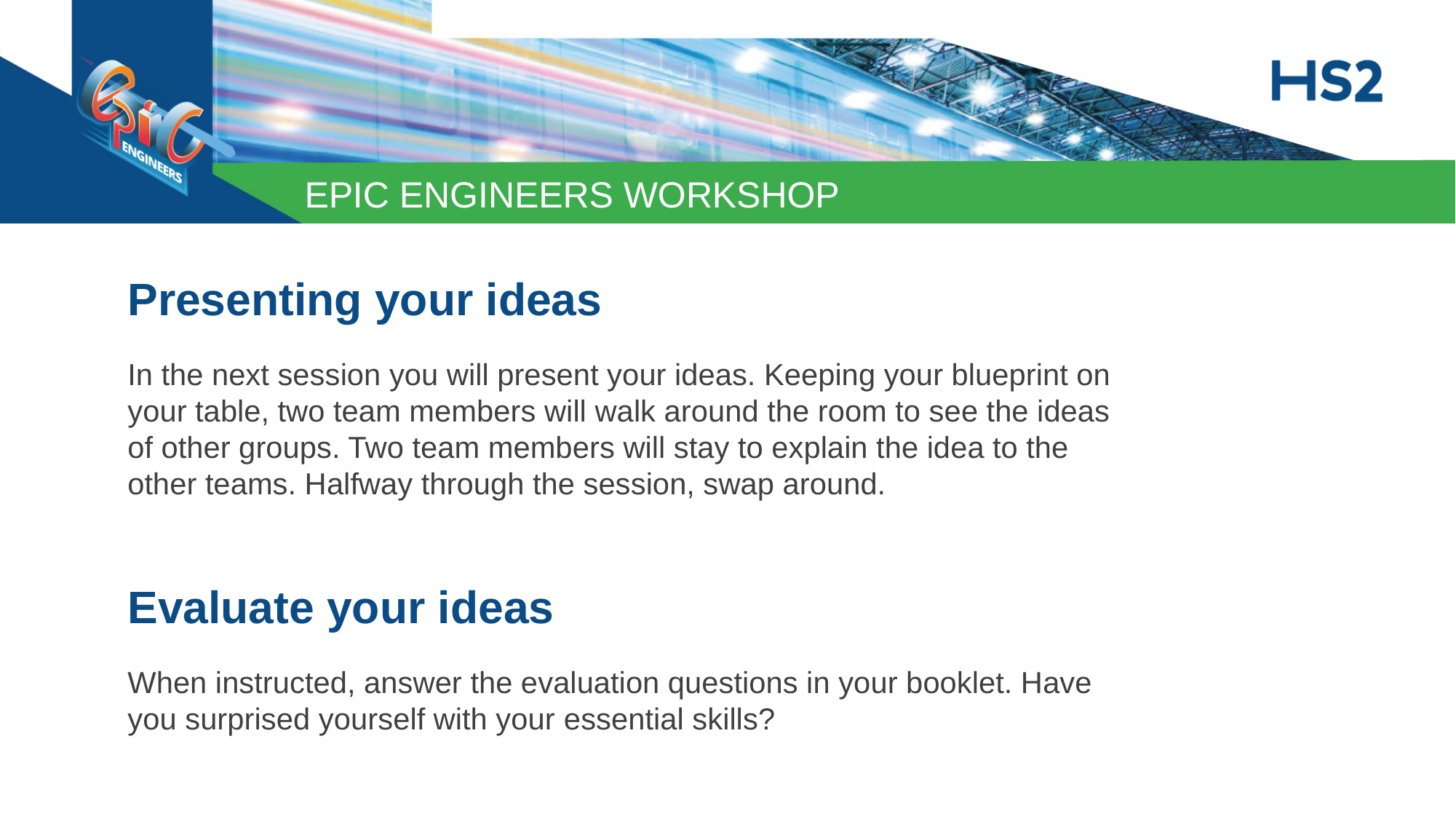

Presenting your ideas
In the next session you will present your ideas. Keeping your blueprint on your table, two team members will walk around the room to see the ideas of other groups. Two team members will stay to explain the idea to the other teams. Halfway through the session, swap around.
Evaluate your ideas
When instructed, answer the evaluation questions in your booklet. Have you surprised yourself with your essential skills?